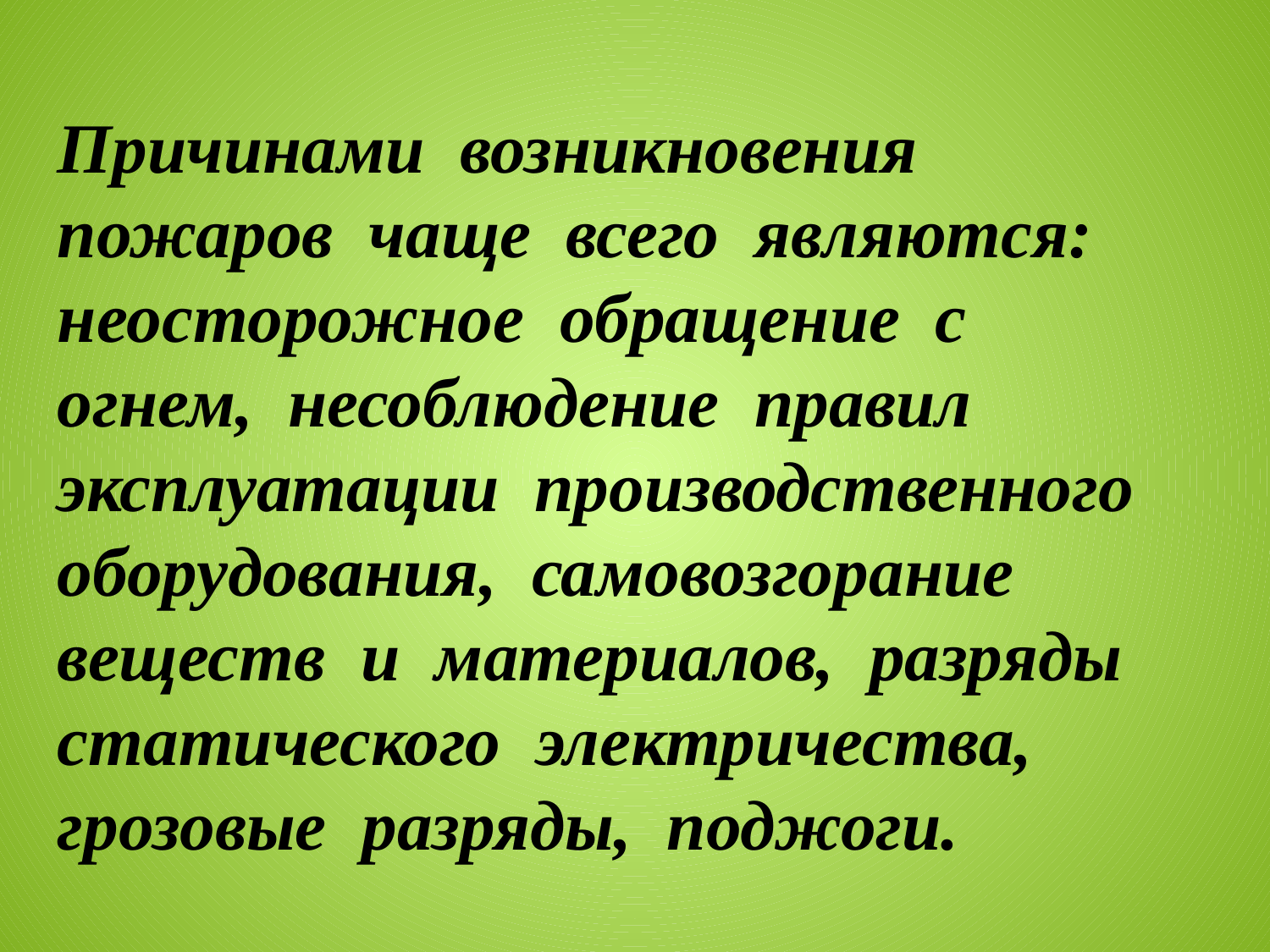

Причинами  возникновения  пожаров  чаще  всего  являются:   неосторожное  обращение  с  огнем,  несоблюдение  правил  эксплуатации  производственного  оборудования,  самовозгорание  веществ  и  материалов,  разряды  статического  электричества,  грозовые  разряды,  поджоги.